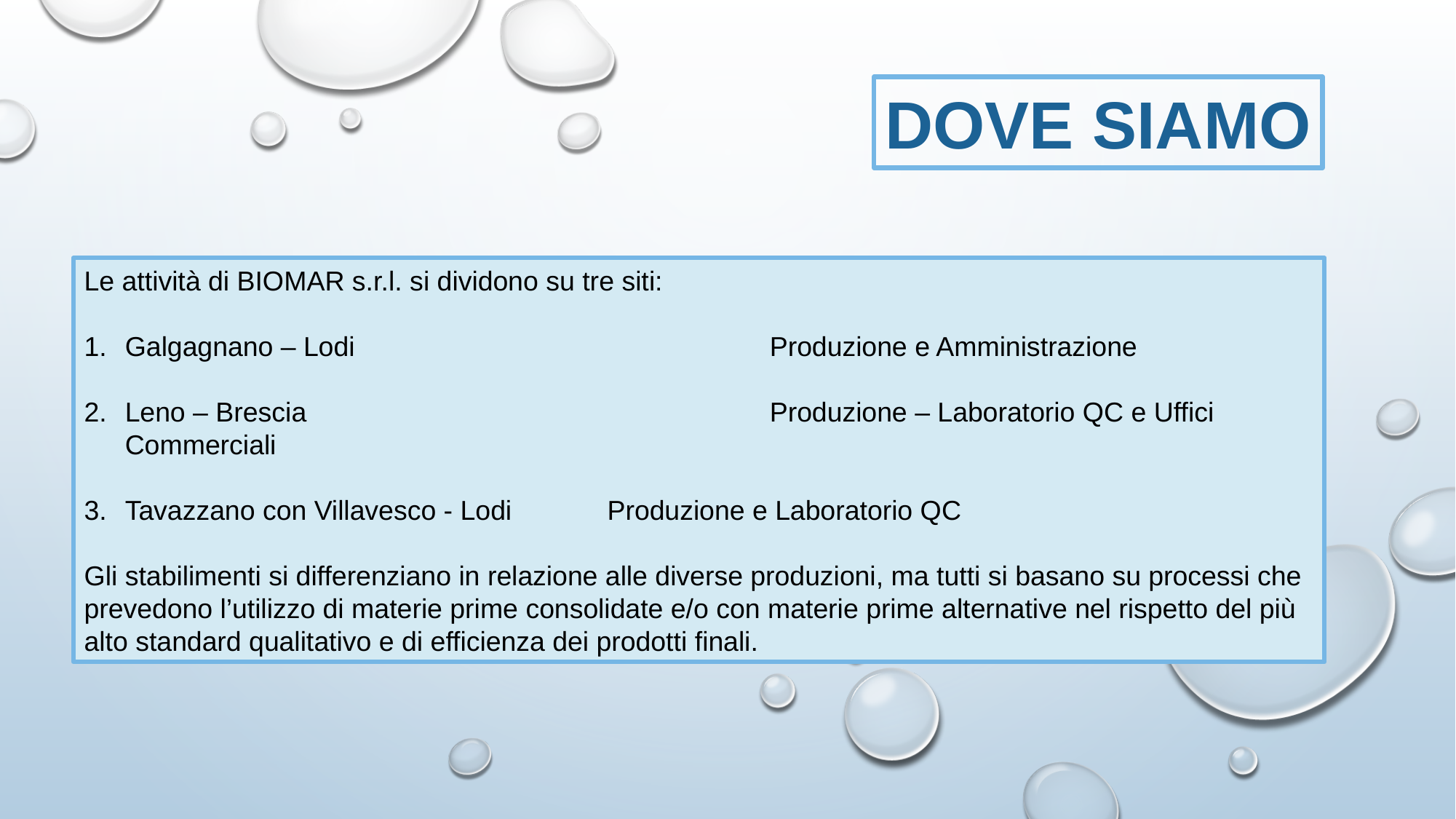

DOVE SIAMO
Le attività di BIOMAR s.r.l. si dividono su tre siti:

Galgagnano – Lodi			             Produzione e Amministrazione

Leno – Brescia 				             Produzione – Laboratorio QC e Uffici Commerciali

Tavazzano con Villavesco - Lodi	      Produzione e Laboratorio QC

Gli stabilimenti si differenziano in relazione alle diverse produzioni, ma tutti si basano su processi che prevedono l’utilizzo di materie prime consolidate e/o con materie prime alternative nel rispetto del più alto standard qualitativo e di efficienza dei prodotti finali.